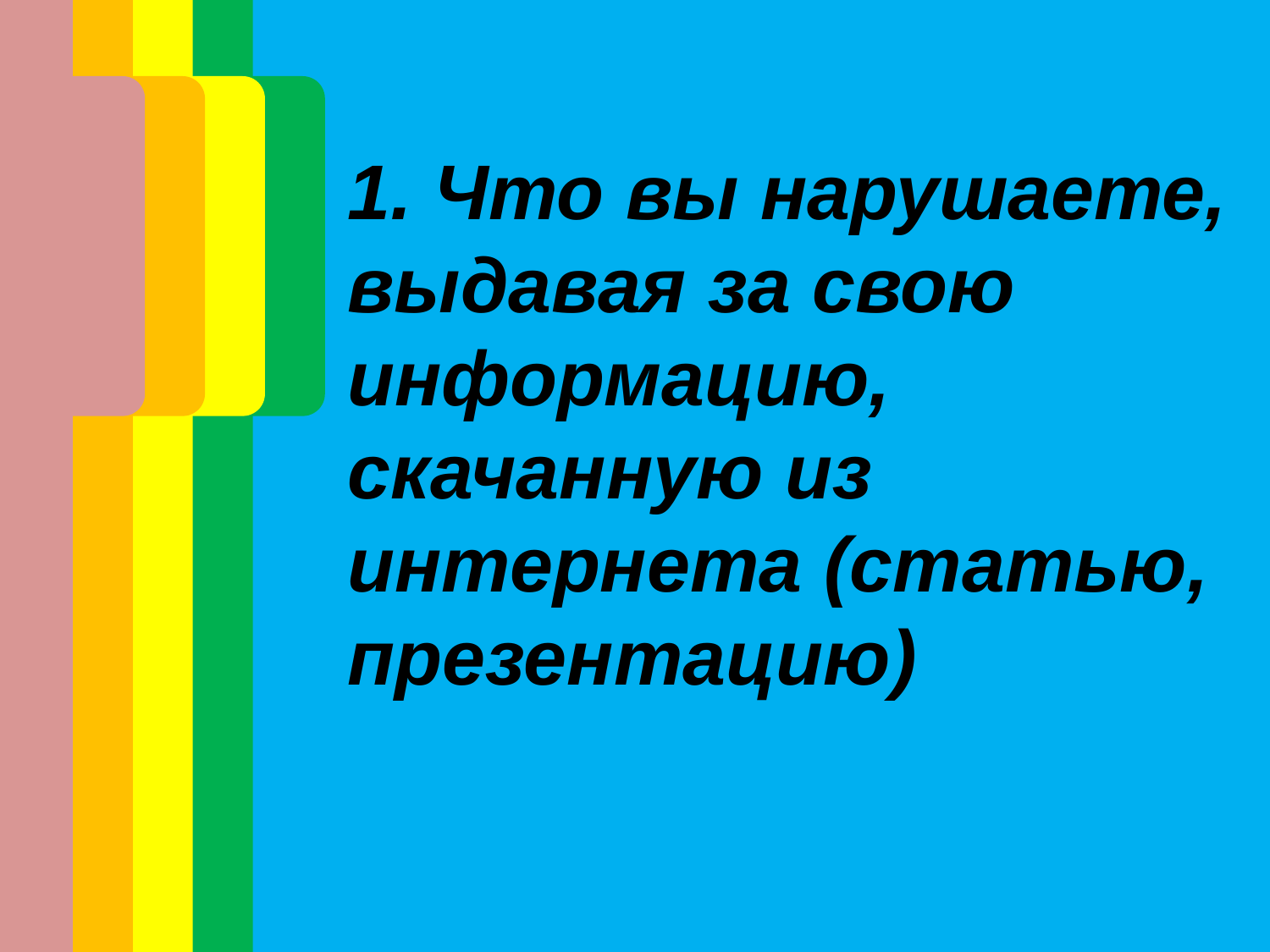

1. Что вы нарушаете, выдавая за свою информацию, скачанную из интернета (статью, презентацию)